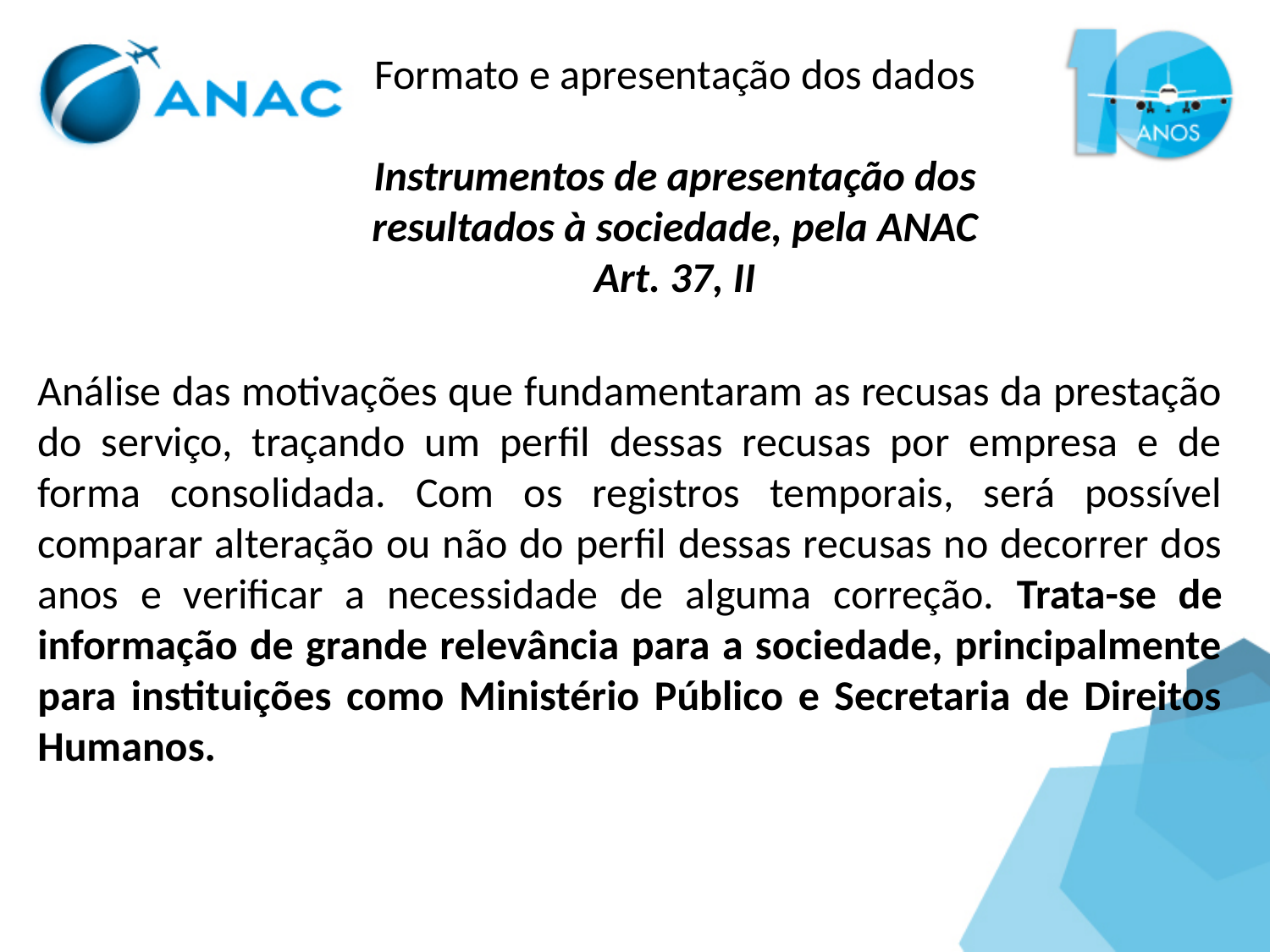

Formato e apresentação dos dados

Instrumentos de apresentação dos resultados à sociedade, pela ANAC
Art. 37, II

Análise das motivações que fundamentaram as recusas da prestação do serviço, traçando um perfil dessas recusas por empresa e de forma consolidada. Com os registros temporais, será possível comparar alteração ou não do perfil dessas recusas no decorrer dos anos e verificar a necessidade de alguma correção. Trata-se de informação de grande relevância para a sociedade, principalmente para instituições como Ministério Público e Secretaria de Direitos Humanos.